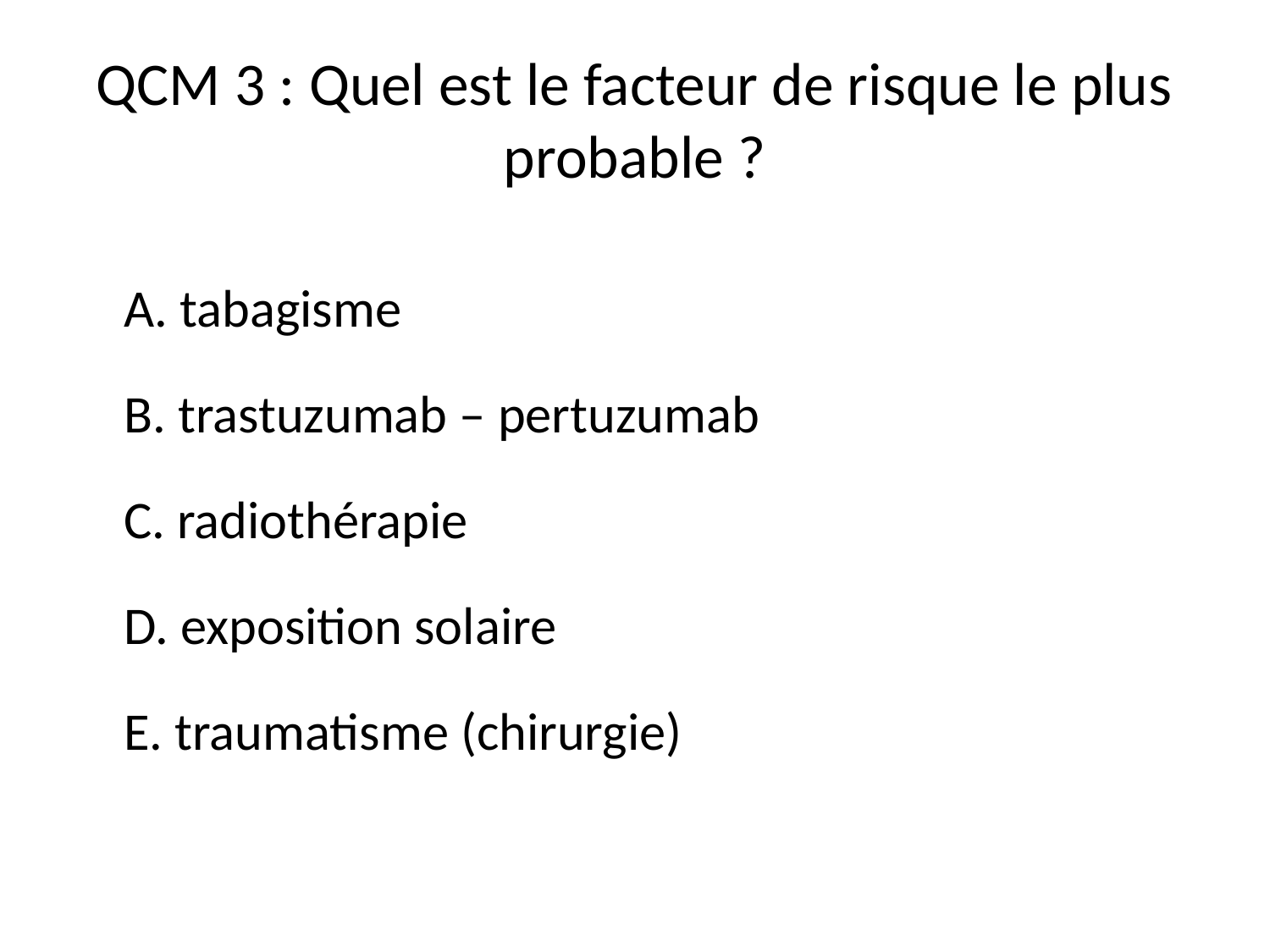

# QCM 3 : Quel est le facteur de risque le plus probable ?
A. tabagisme
B. trastuzumab – pertuzumab
C. radiothérapie
D. exposition solaire
E. traumatisme (chirurgie)